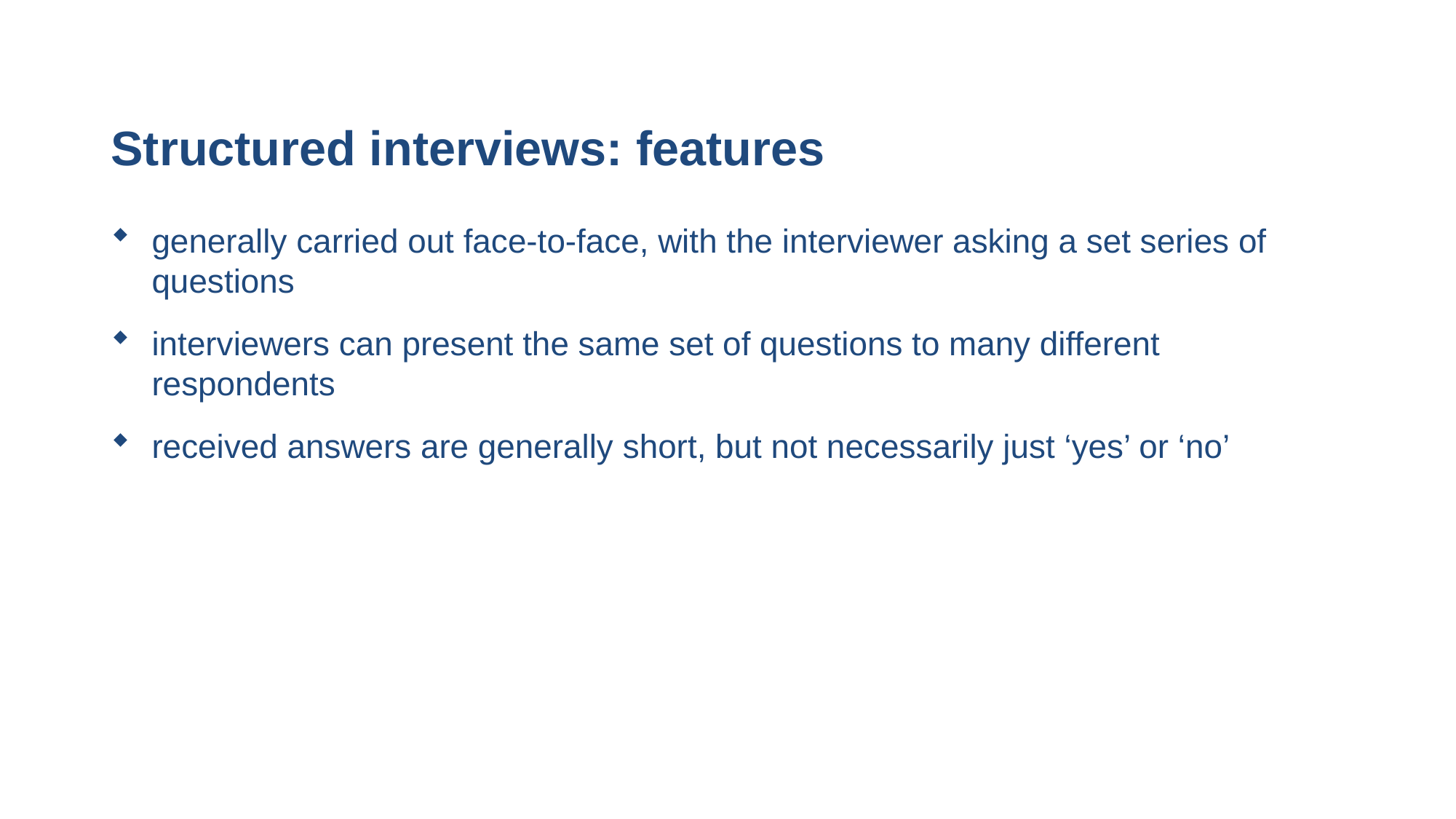

# Structured interviews: features
generally carried out face-to-face, with the interviewer asking a set series of questions
interviewers can present the same set of questions to many different respondents
received answers are generally short, but not necessarily just ‘yes’ or ‘no’